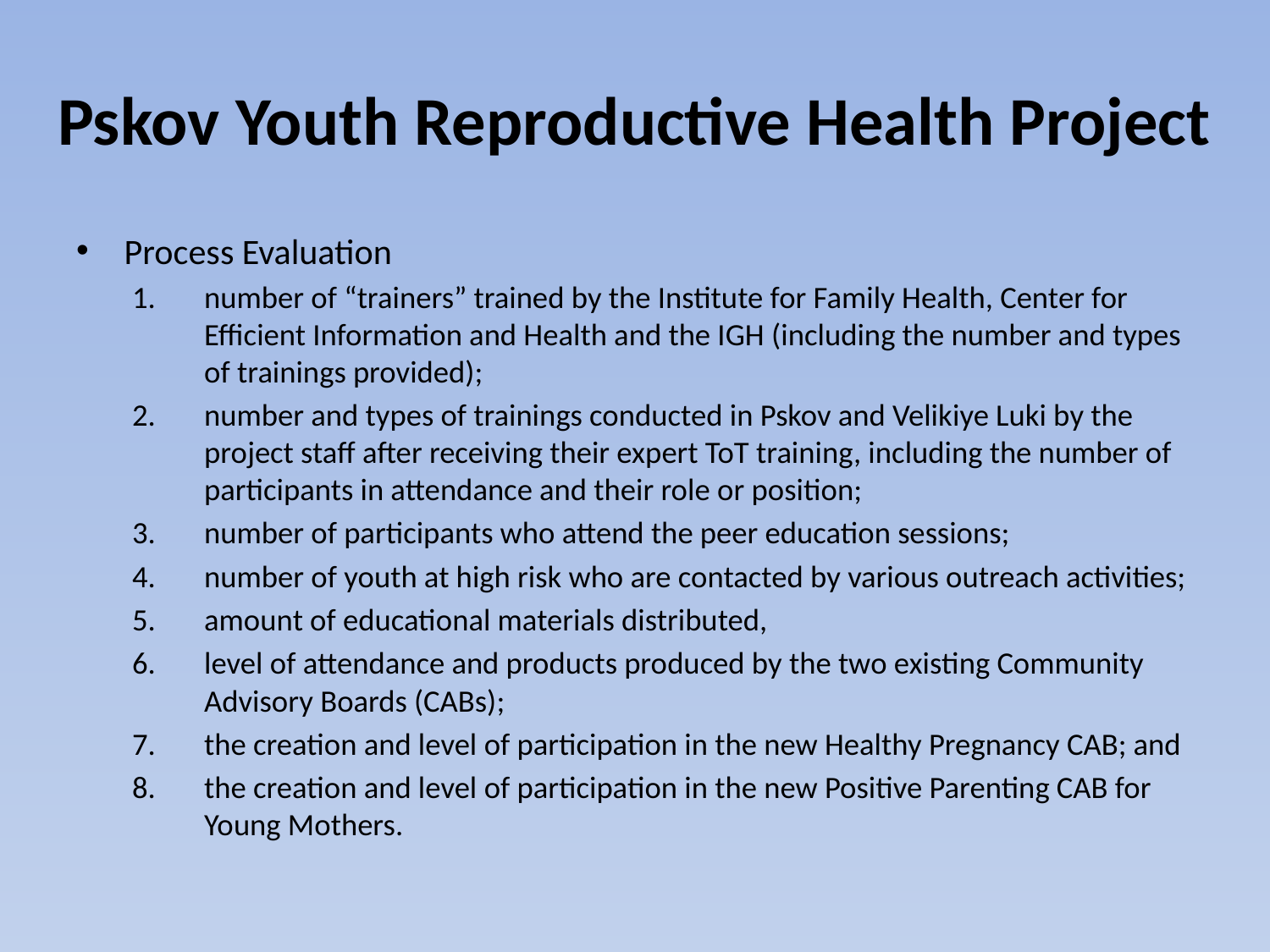

# Pskov Youth Reproductive Health Project
Process Evaluation
number of “trainers” trained by the Institute for Family Health, Center for Efficient Information and Health and the IGH (including the number and types of trainings provided);
number and types of trainings conducted in Pskov and Velikiye Luki by the project staff after receiving their expert ToT training, including the number of participants in attendance and their role or position;
number of participants who attend the peer education sessions;
number of youth at high risk who are contacted by various outreach activities;
amount of educational materials distributed,
level of attendance and products produced by the two existing Community Advisory Boards (CABs);
the creation and level of participation in the new Healthy Pregnancy CAB; and
the creation and level of participation in the new Positive Parenting CAB for Young Mothers.